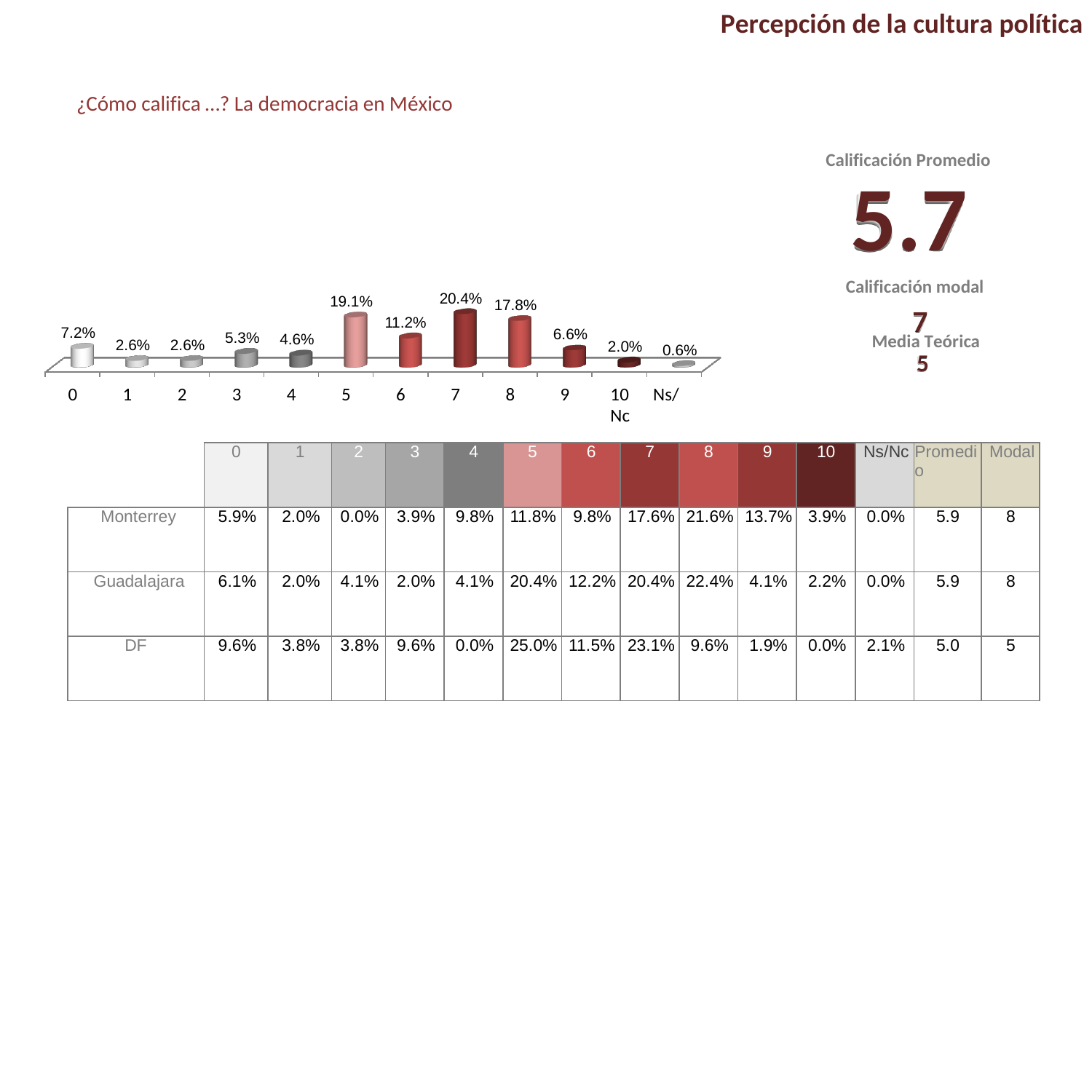

Percepción de la cultura política

¿Cómo califica …? La democracia en México

Calificación Promedio
5.7
Calificación modal

20.4%
19.1%

17.8%
7
11.2%
7.2%
6.6%
5.3%
Media Teórica
5
4.6%
2.6%
2.6%
2.0%
0.6%

0
1
2
3
4
5
6
7
8
9
10	Ns/Nc
|  | 0 | 1 | 2 | 3 | 4 | 5 | 6 | 7 | 8 | 9 | 10 | Ns/Nc | Promedio | Modal |
| --- | --- | --- | --- | --- | --- | --- | --- | --- | --- | --- | --- | --- | --- | --- |
| Monterrey | 5.9% | 2.0% | 0.0% | 3.9% | 9.8% | 11.8% | 9.8% | 17.6% | 21.6% | 13.7% | 3.9% | 0.0% | 5.9 | 8 |
| Guadalajara | 6.1% | 2.0% | 4.1% | 2.0% | 4.1% | 20.4% | 12.2% | 20.4% | 22.4% | 4.1% | 2.2% | 0.0% | 5.9 | 8 |
| DF | 9.6% | 3.8% | 3.8% | 9.6% | 0.0% | 25.0% | 11.5% | 23.1% | 9.6% | 1.9% | 0.0% | 2.1% | 5.0 | 5 |